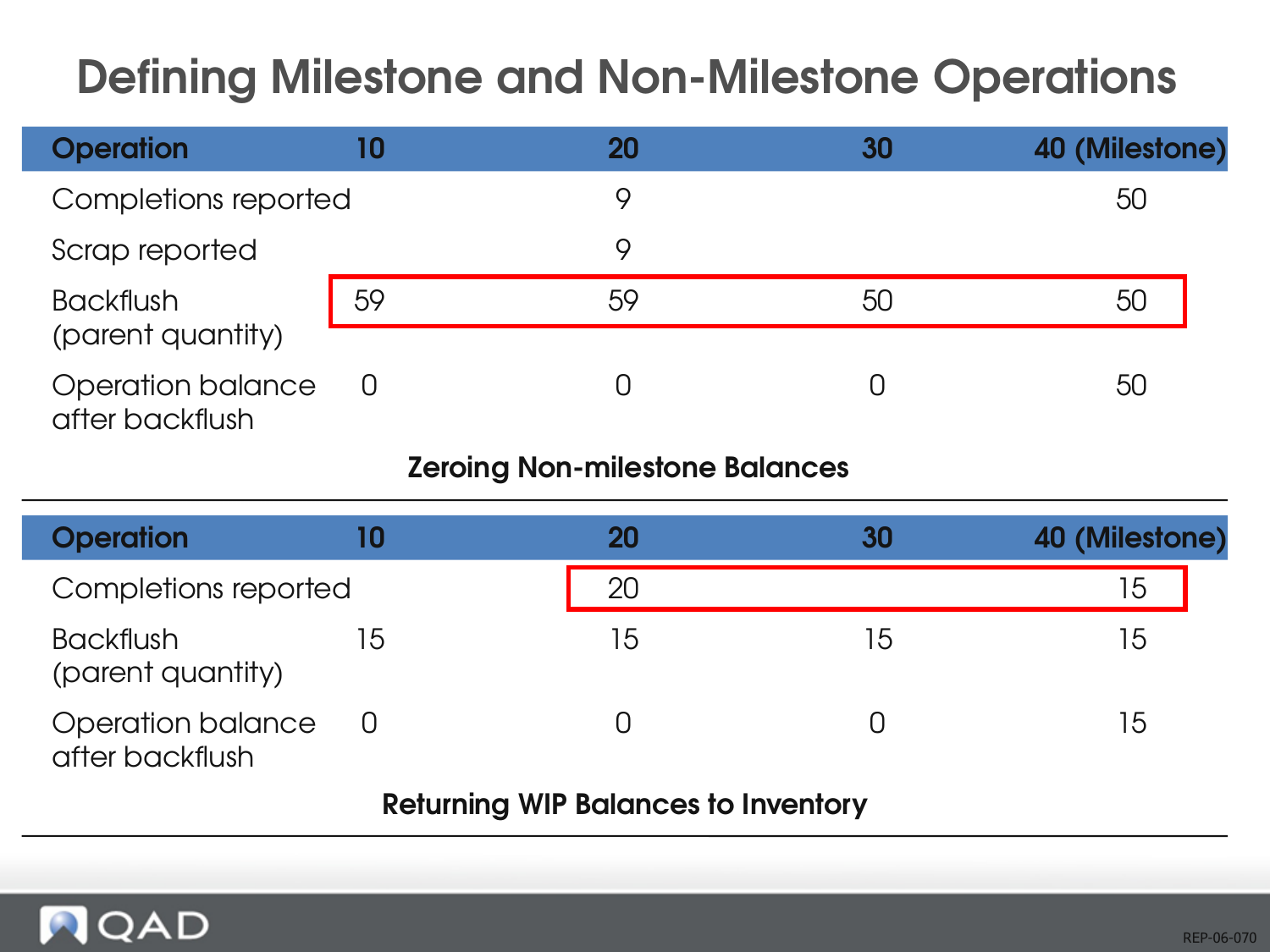

# Defining Milestone and Non-Milestone Operations
Operation	10	20	30	40 (Milestone)

Completions reported		9		50

Scrap reported		9

Backflush	59	59	50	50
(parent quantity)

Operation balance	0	0	0	50
after backflush

Zeroing Non-milestone Balances

Operation	10	20	30	40 (Milestone)

Completions reported		20		15

Backflush	15	15	15	15
(parent quantity)

Operation balance	0	0	0	15
after backflush

Returning WIP Balances to Inventory

REP-06-070